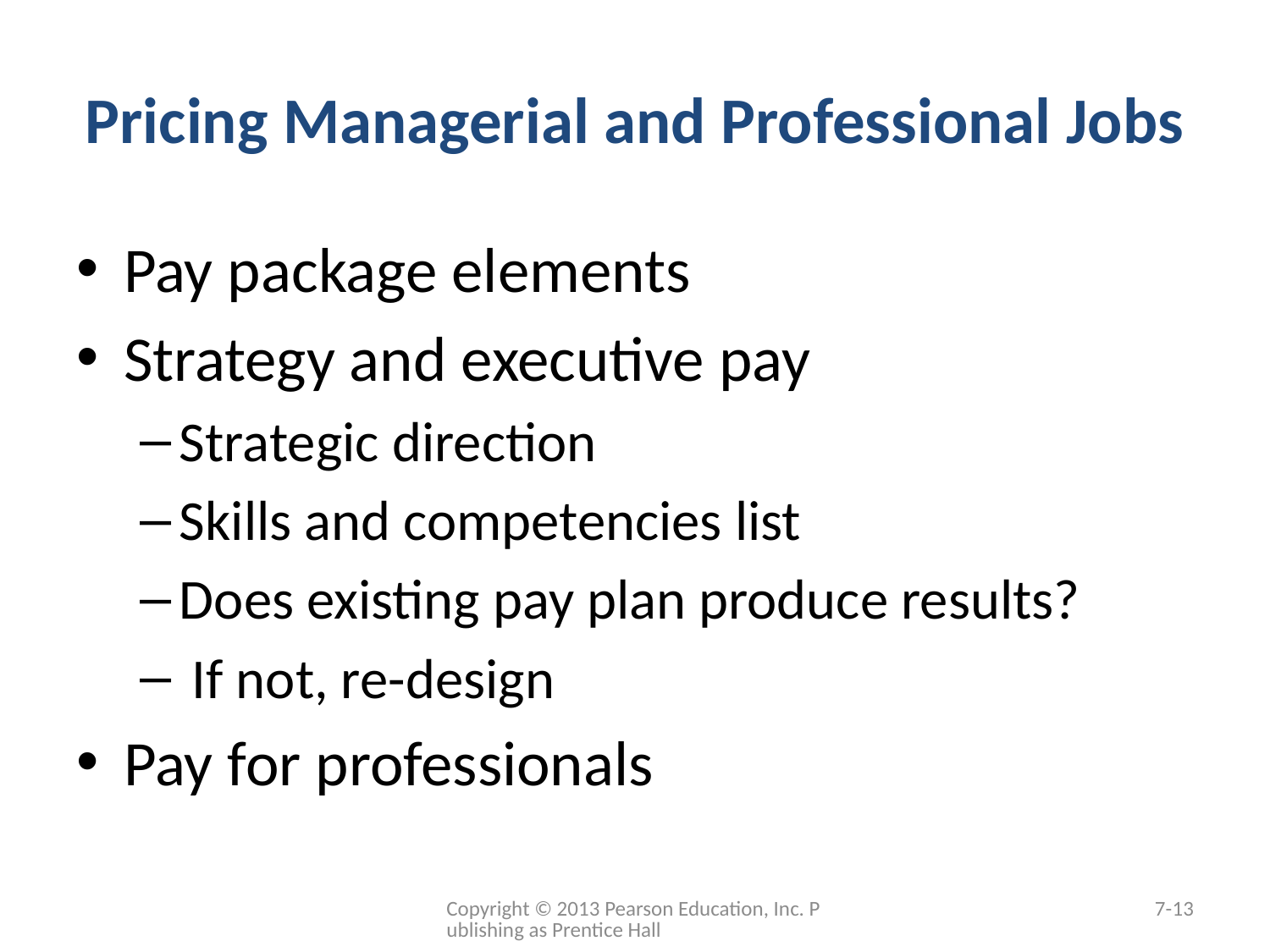

# Pricing Managerial and Professional Jobs
Pay package elements
Strategy and executive pay
Strategic direction
Skills and competencies list
Does existing pay plan produce results?
 If not, re-design
Pay for professionals
Copyright © 2013 Pearson Education, Inc. Publishing as Prentice Hall
7-13